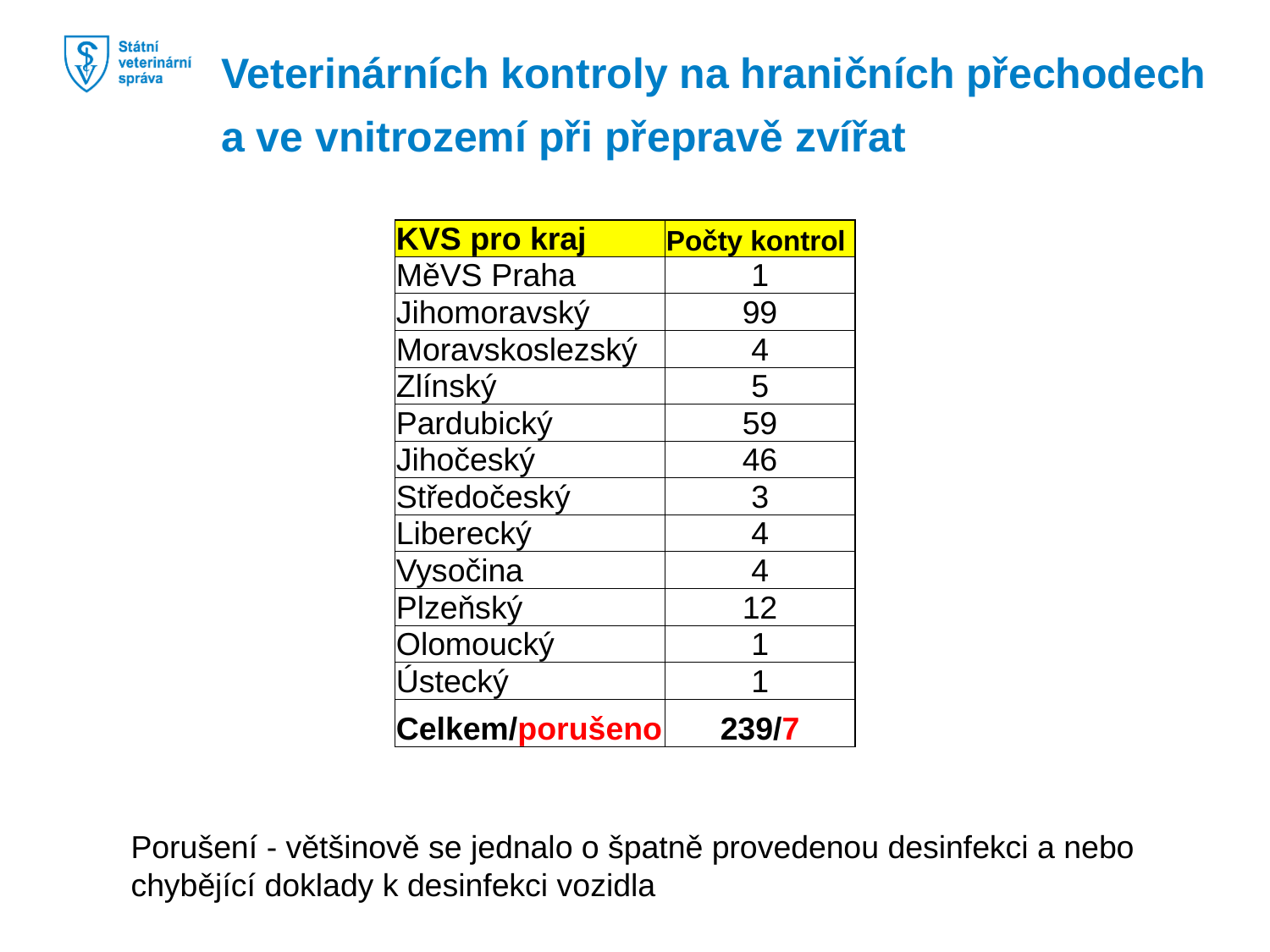

Veterinárních kontroly na hraničních přechodech a ve vnitrozemí při přepravě zvířat
| KVS pro kraj | Počty kontrol |
| --- | --- |
| MěVS Praha | 1 |
| Jihomoravský | 99 |
| Moravskoslezský | 4 |
| Zlínský | 5 |
| Pardubický | 59 |
| Jihočeský | 46 |
| Středočeský | 3 |
| Liberecký | 4 |
| Vysočina | 4 |
| Plzeňský | 12 |
| Olomoucký | 1 |
| Ústecký | 1 |
| Celkem/porušeno | 239/7 |
Porušení - většinově se jednalo o špatně provedenou desinfekci a nebo chybějící doklady k desinfekci vozidla